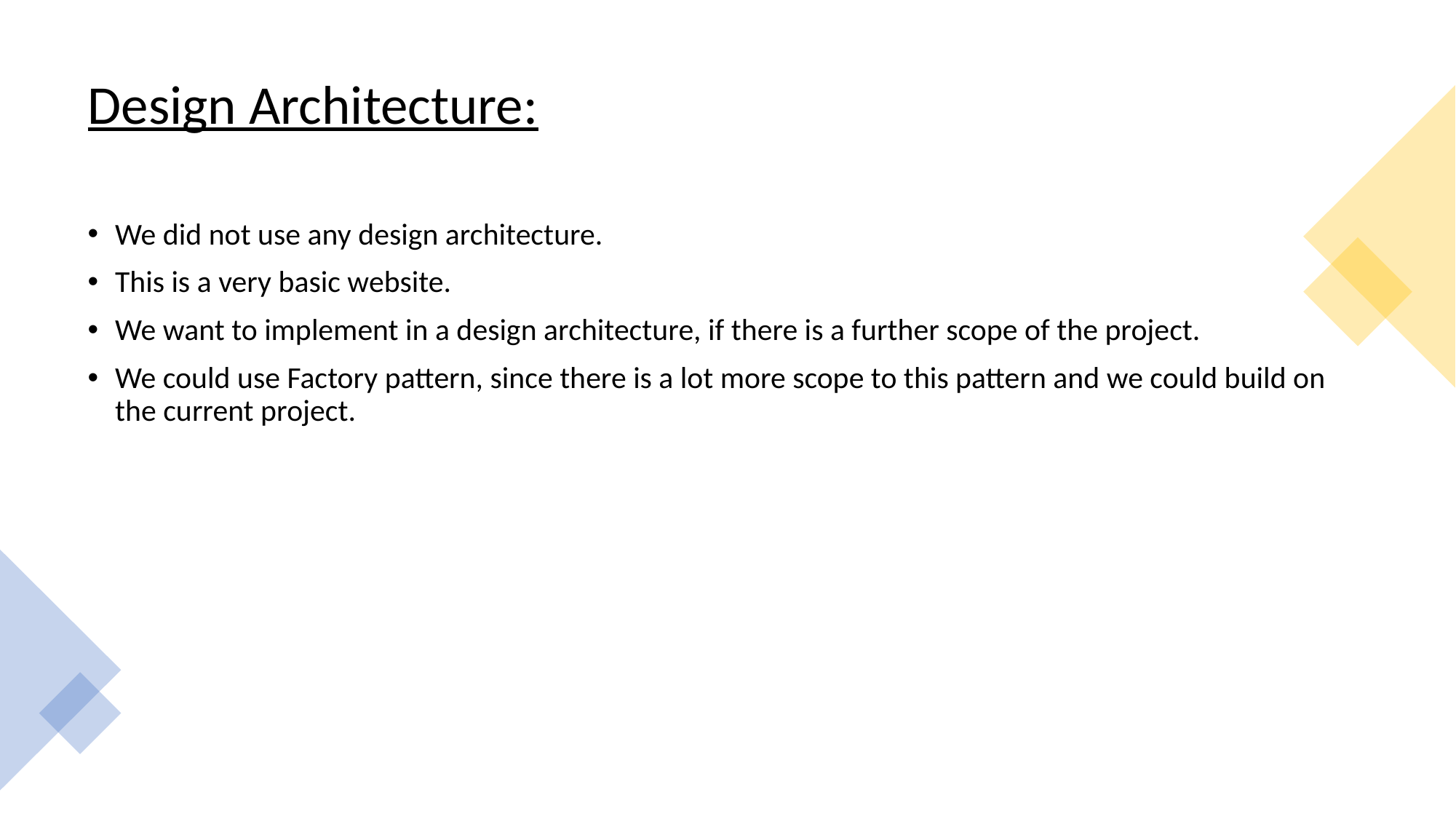

# Design Architecture:

We did not use any design architecture.
This is a very basic website.
We want to implement in a design architecture, if there is a further scope of the project.
We could use Factory pattern, since there is a lot more scope to this pattern and we could build on the current project.